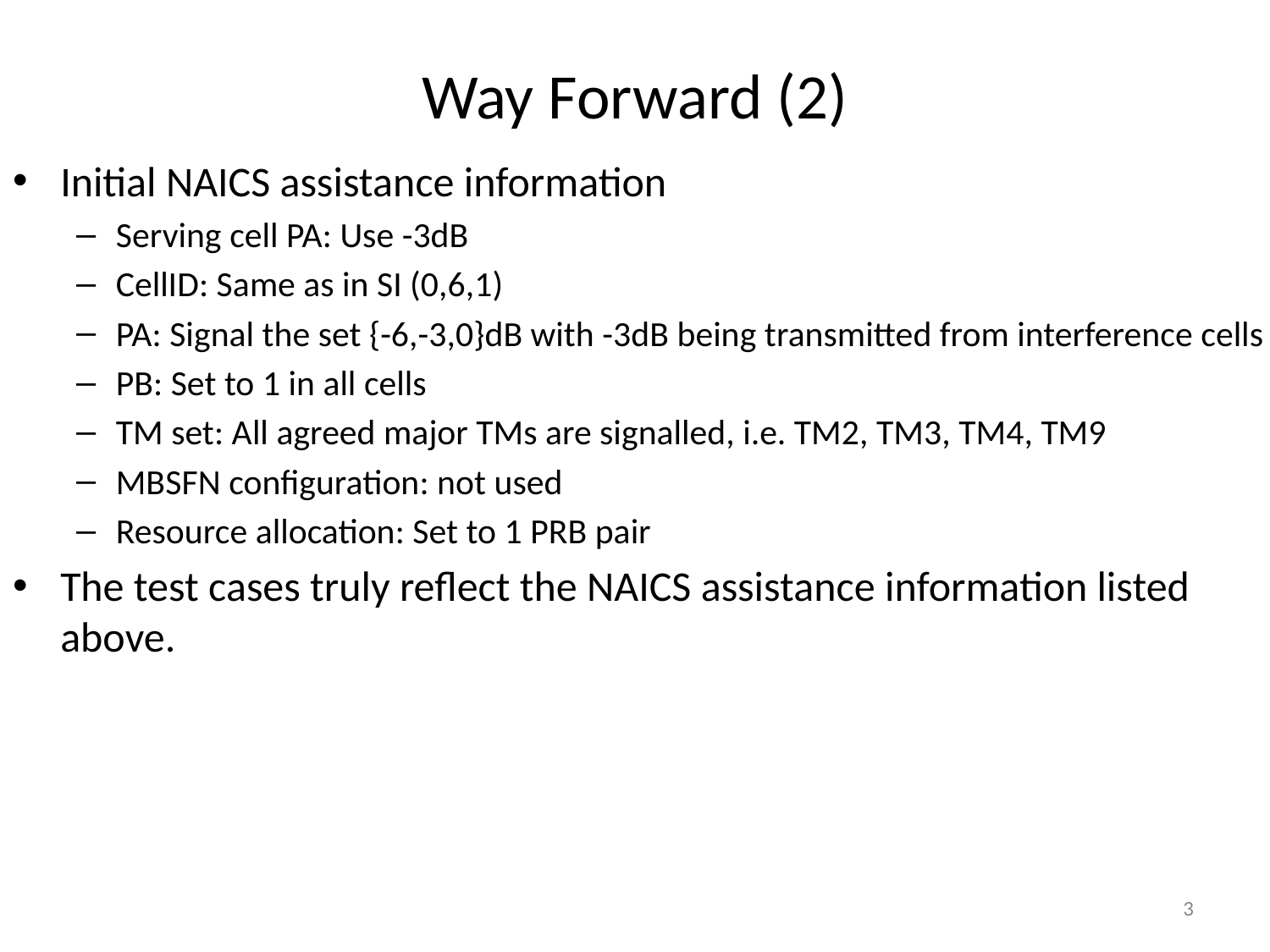

# Way Forward (2)
Initial NAICS assistance information
Serving cell PA: Use -3dB
CellID: Same as in SI (0,6,1)
PA: Signal the set {-6,-3,0}dB with -3dB being transmitted from interference cells
PB: Set to 1 in all cells
TM set: All agreed major TMs are signalled, i.e. TM2, TM3, TM4, TM9
MBSFN configuration: not used
Resource allocation: Set to 1 PRB pair
The test cases truly reflect the NAICS assistance information listed above.

3